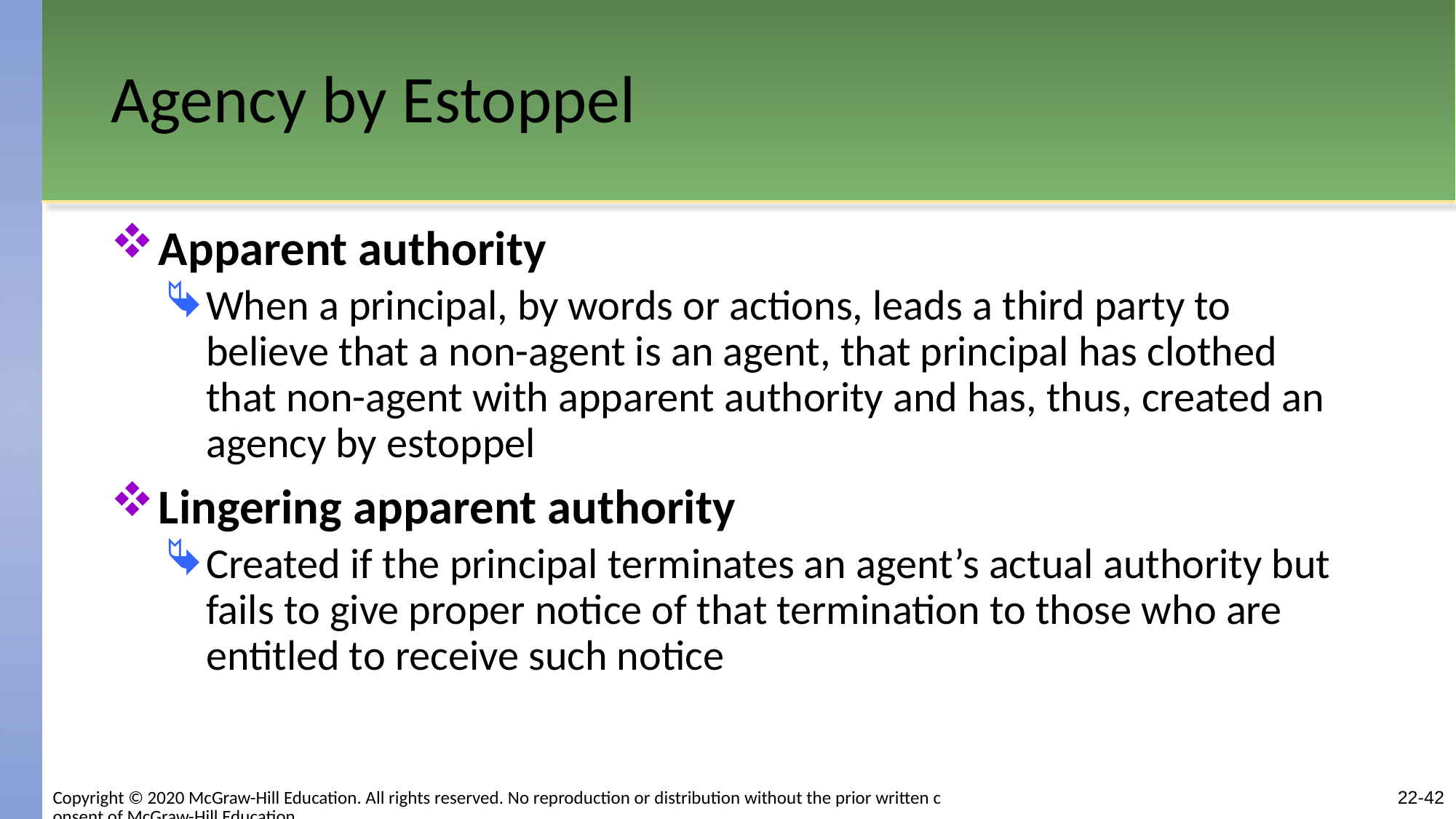

# Agency by Estoppel
Apparent authority
When a principal, by words or actions, leads a third party to believe that a non-agent is an agent, that principal has clothed that non-agent with apparent authority and has, thus, created an agency by estoppel
Lingering apparent authority
Created if the principal terminates an agent’s actual authority but fails to give proper notice of that termination to those who are entitled to receive such notice

22-42
Copyright © 2020 McGraw-Hill Education. All rights reserved. No reproduction or distribution without the prior written consent of McGraw-Hill Education.